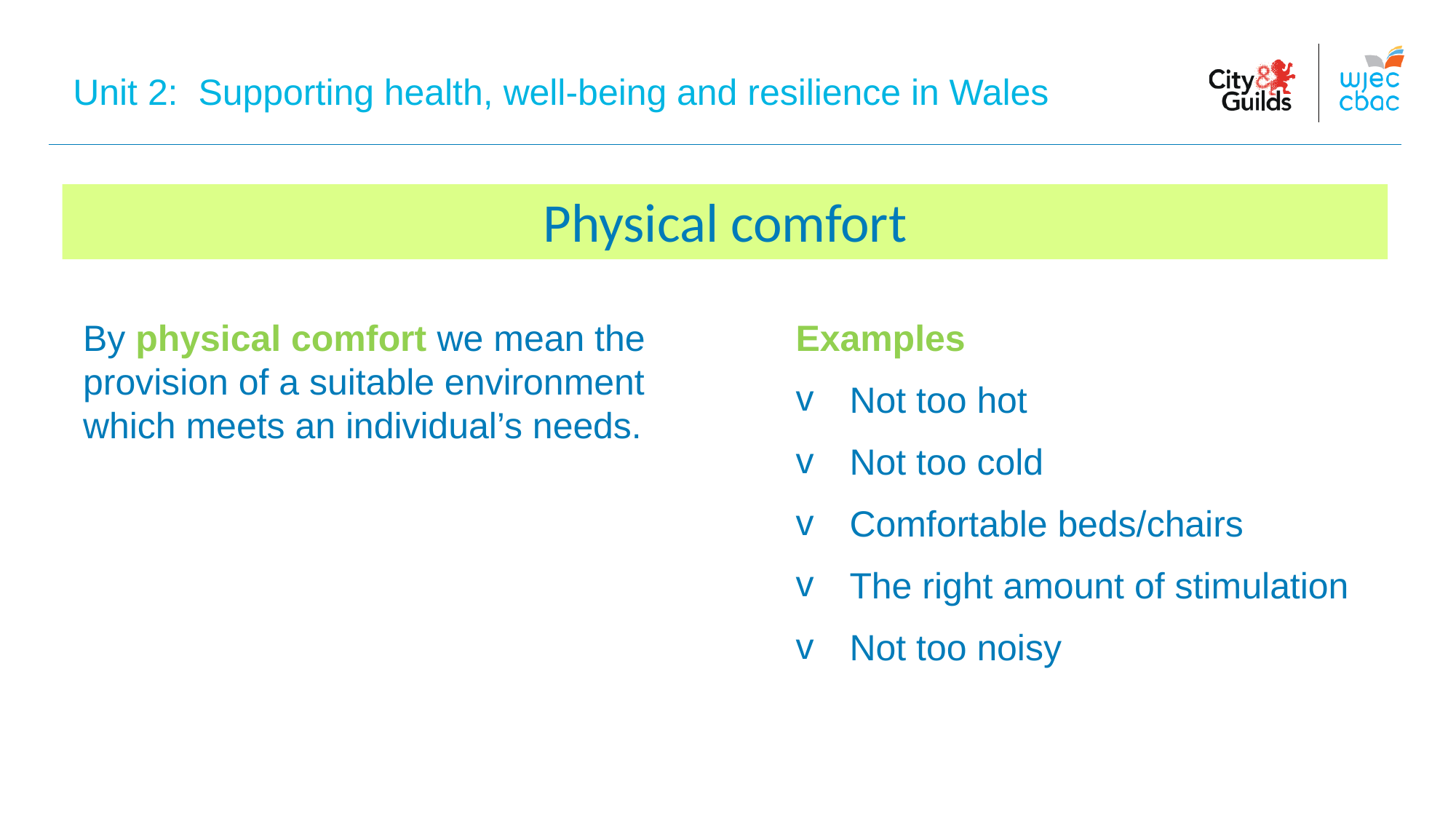

Unit 2:  Supporting health, well-being and resilience in Wales
# Physical comfort
Examples
Not too hot
Not too cold
Comfortable beds/chairs
The right amount of stimulation
Not too noisy

By physical comfort we mean the provision of a suitable environment which meets an individual’s needs.